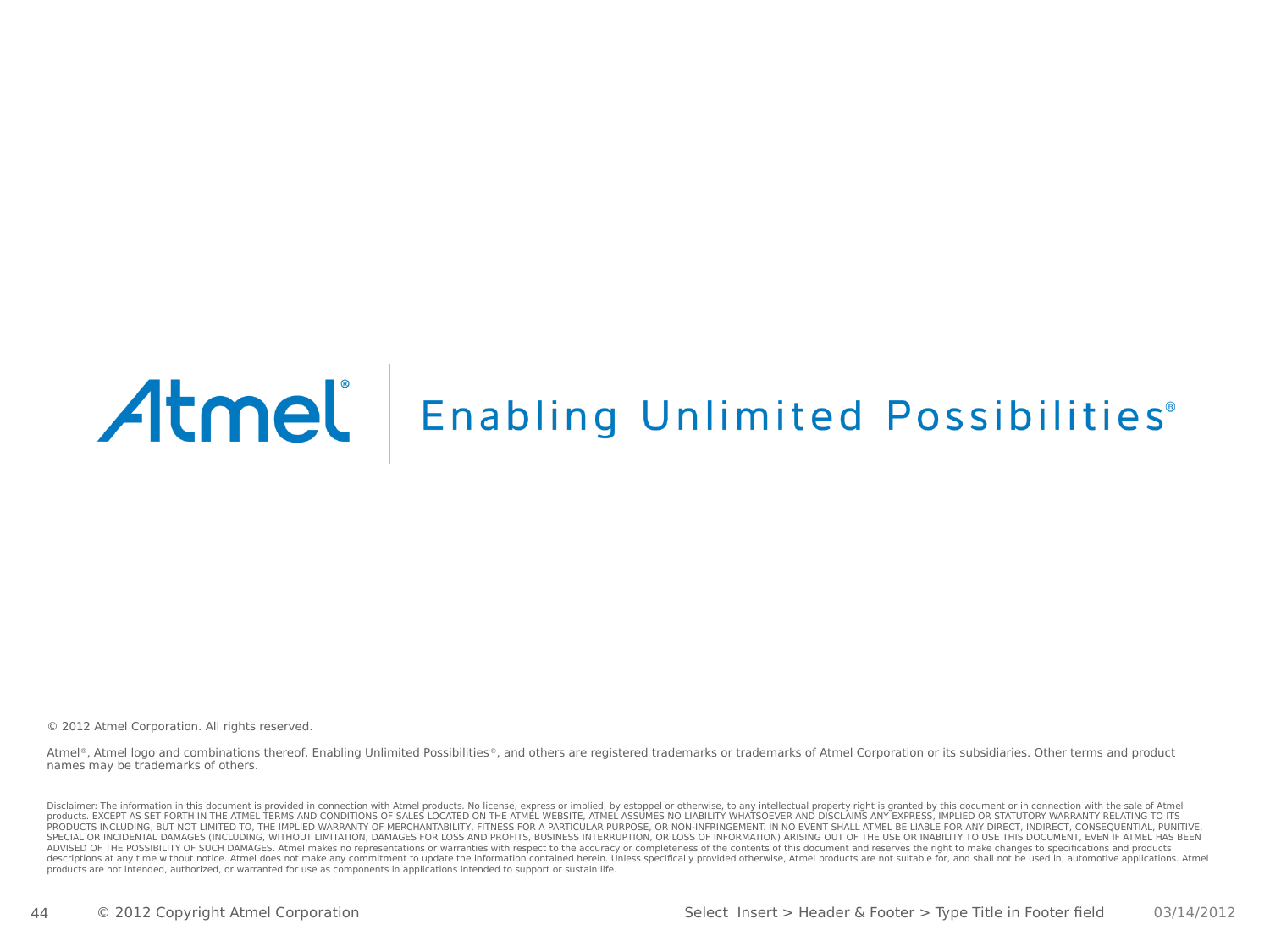

Select  Insert > Header & Footer > Type Title in Footer field
03/14/2012